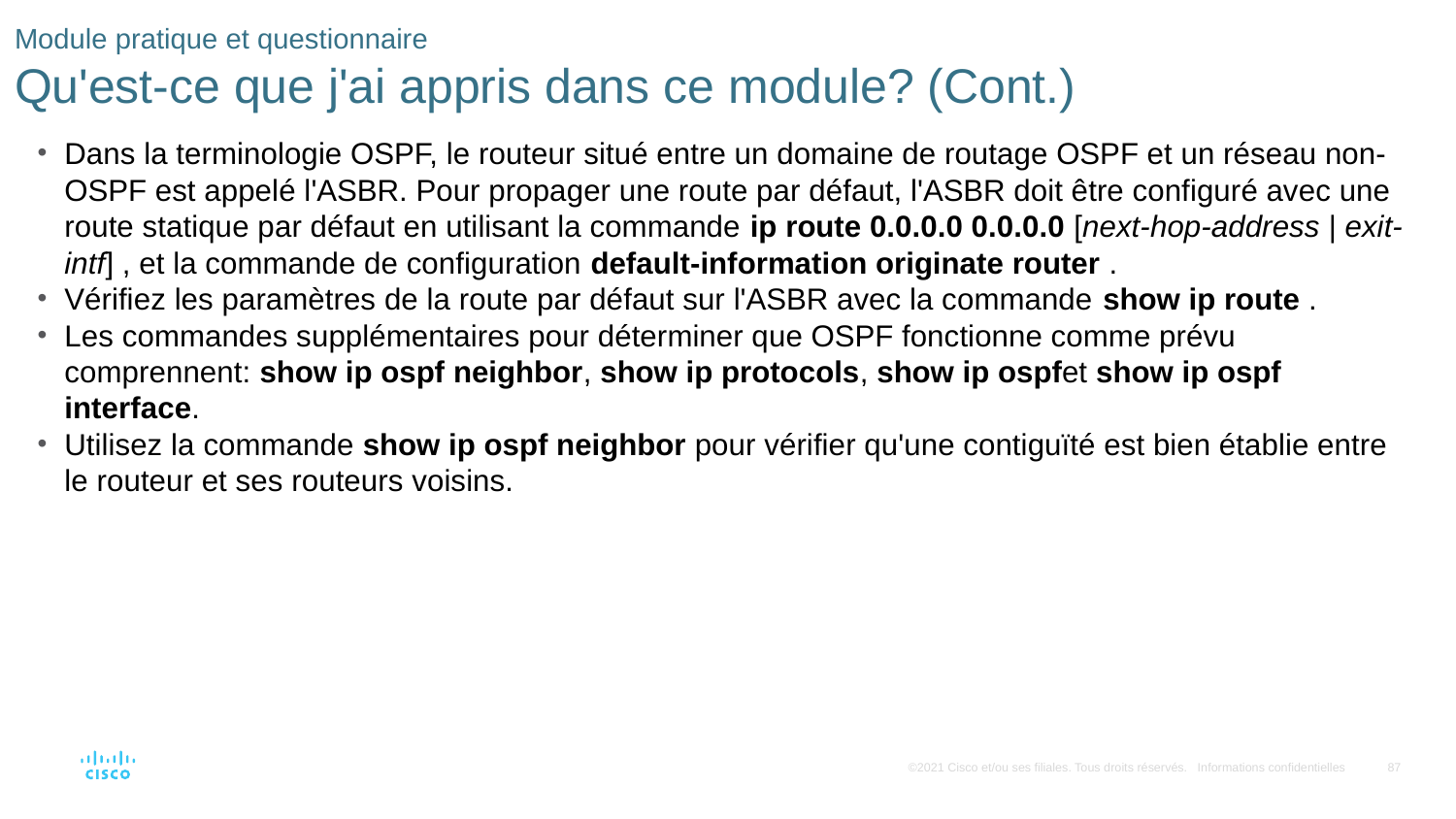

# Module pratique et questionnaire Qu'est-ce que j'ai appris dans ce module? (Cont.)
Dans la terminologie OSPF, le routeur situé entre un domaine de routage OSPF et un réseau non-OSPF est appelé l'ASBR. Pour propager une route par défaut, l'ASBR doit être configuré avec une route statique par défaut en utilisant la commande ip route 0.0.0.0 0.0.0.0 [next-hop-address | exit-intf] , et la commande de configuration default-information originate router .
Vérifiez les paramètres de la route par défaut sur l'ASBR avec la commande show ip route .
Les commandes supplémentaires pour déterminer que OSPF fonctionne comme prévu comprennent: show ip ospf neighbor, show ip protocols, show ip ospfet show ip ospf interface.
Utilisez la commande show ip ospf neighbor pour vérifier qu'une contiguïté est bien établie entre le routeur et ses routeurs voisins.